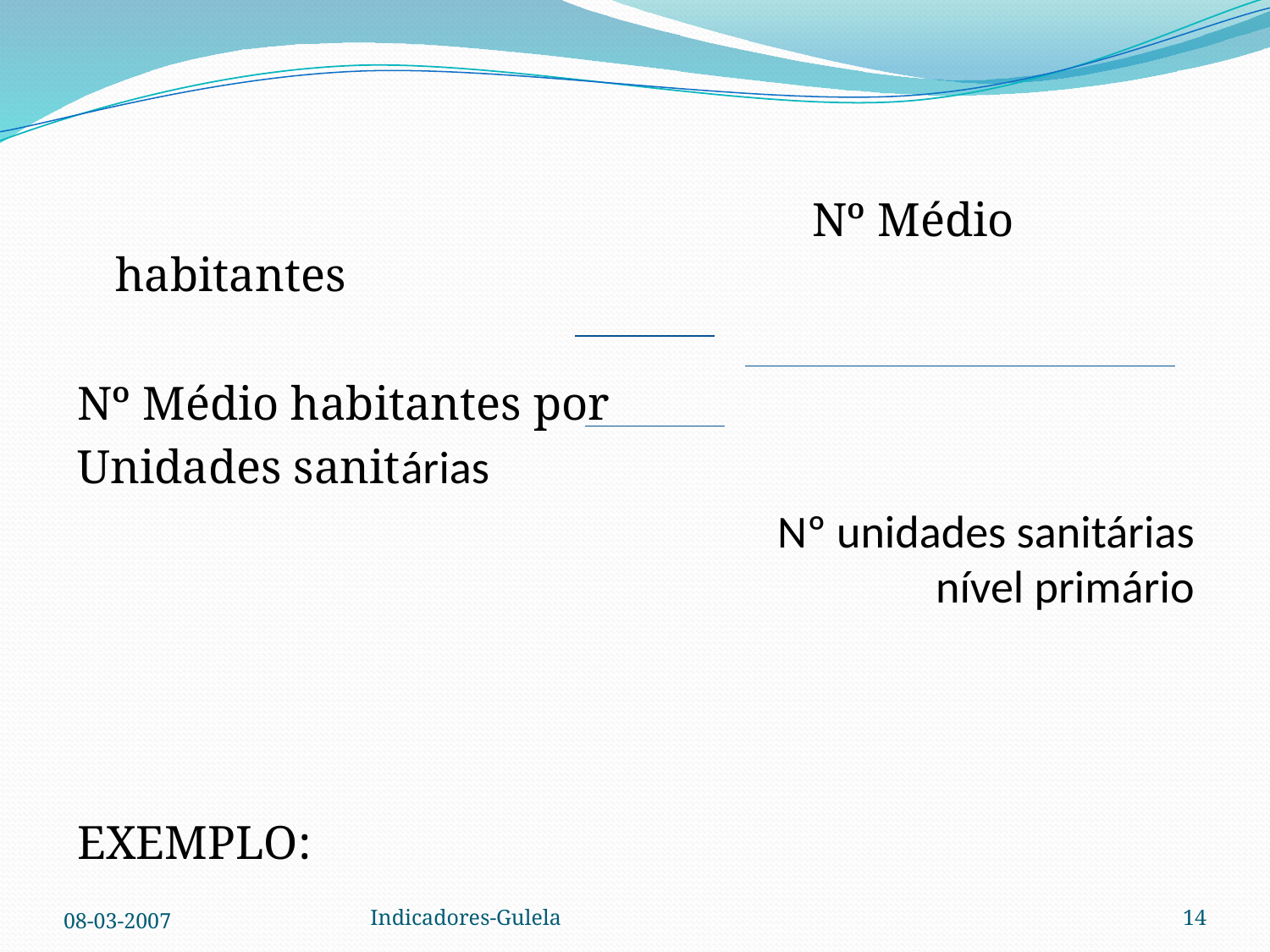

Nº Médio habitantes

Nº Médio habitantes por
Unidades sanitárias
                                                                   Nº unidades sanitárias                      nível primário

EXEMPLO:
08-03-2007
Indicadores-Gulela
14